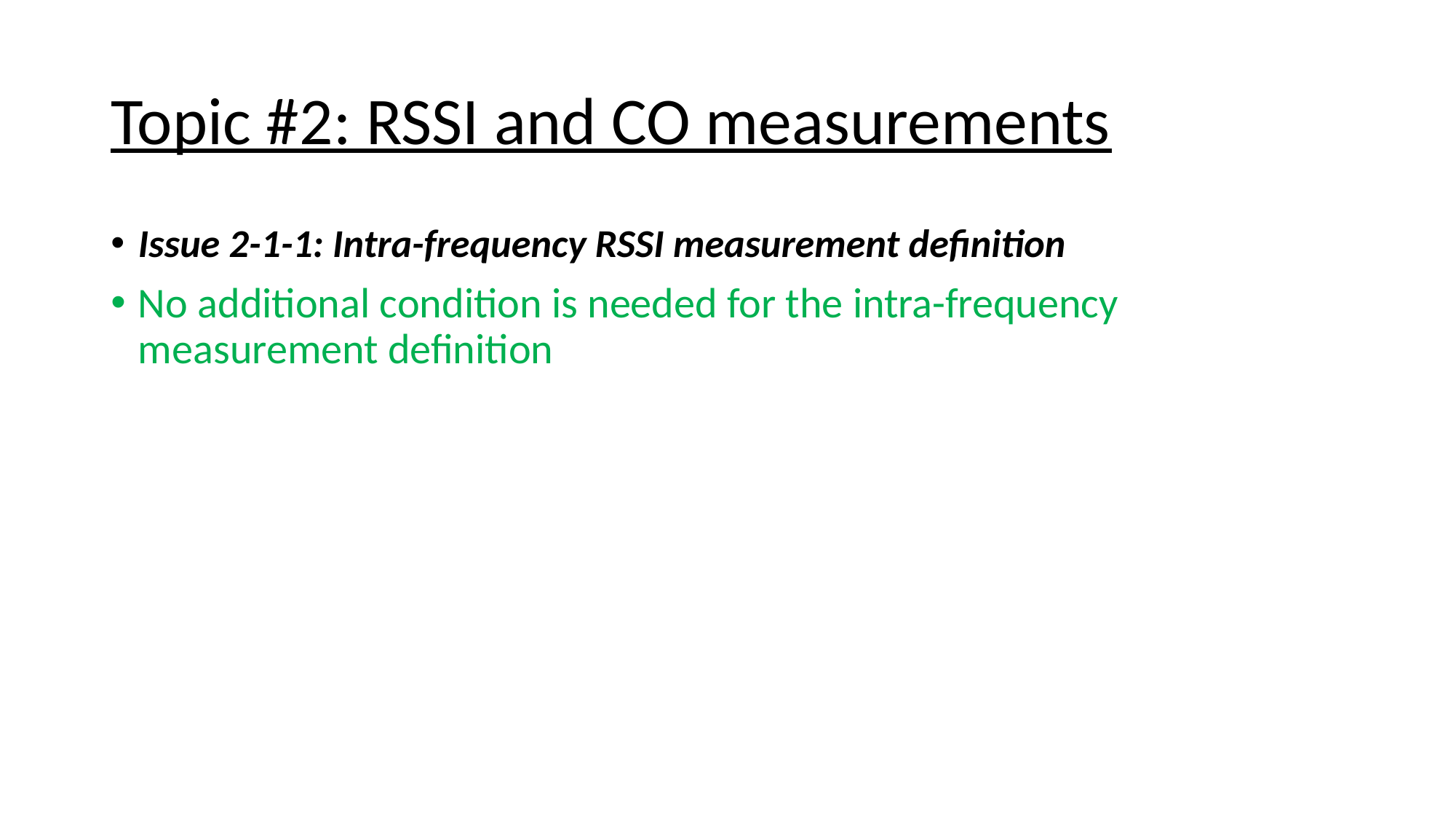

# Topic #2: RSSI and CO measurements
Issue 2-1-1: Intra-frequency RSSI measurement definition
No additional condition is needed for the intra-frequency measurement definition